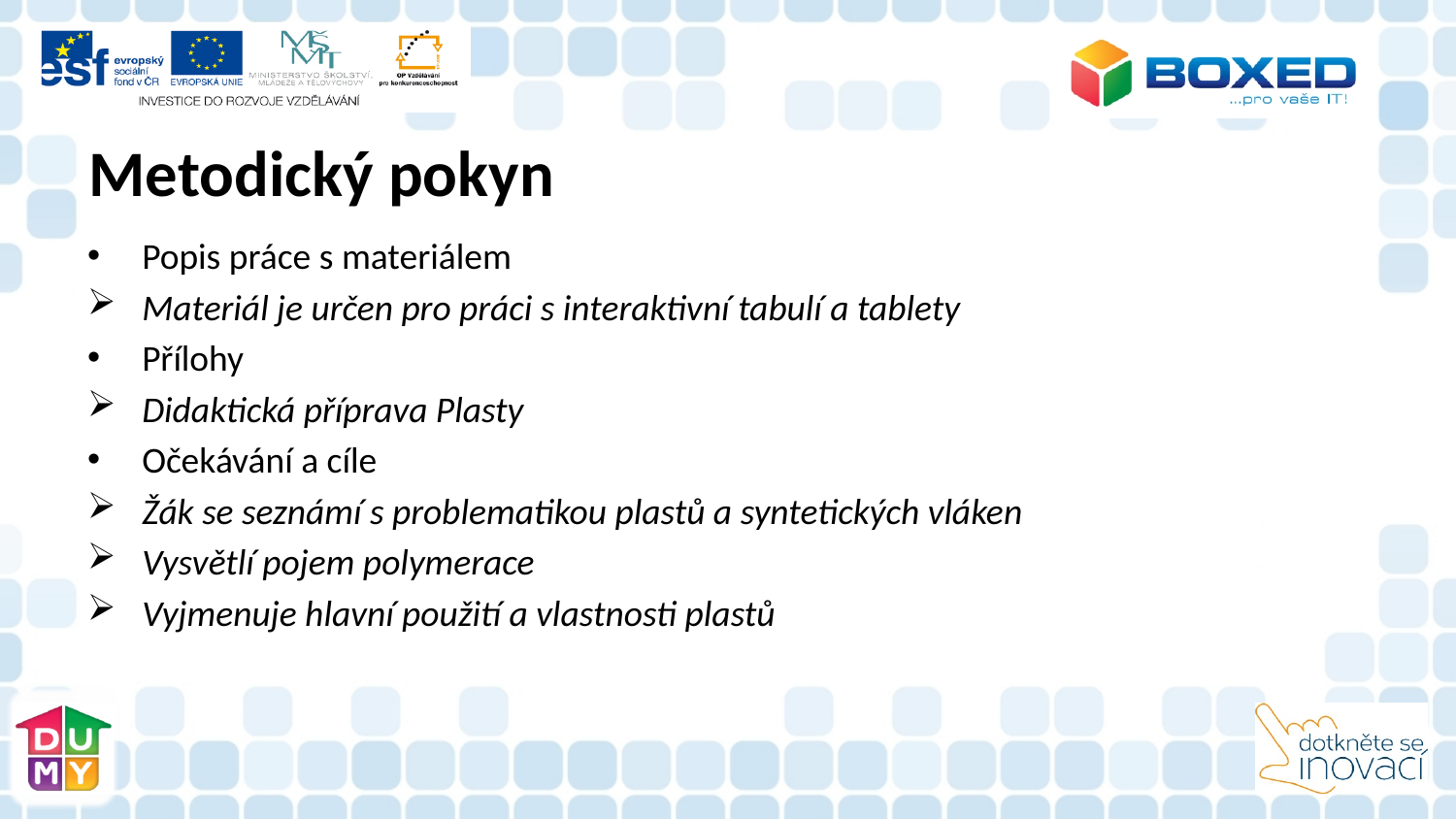

# Metodický pokyn
Popis práce s materiálem
Materiál je určen pro práci s interaktivní tabulí a tablety
Přílohy
Didaktická příprava Plasty
Očekávání a cíle
Žák se seznámí s problematikou plastů a syntetických vláken
Vysvětlí pojem polymerace
Vyjmenuje hlavní použití a vlastnosti plastů